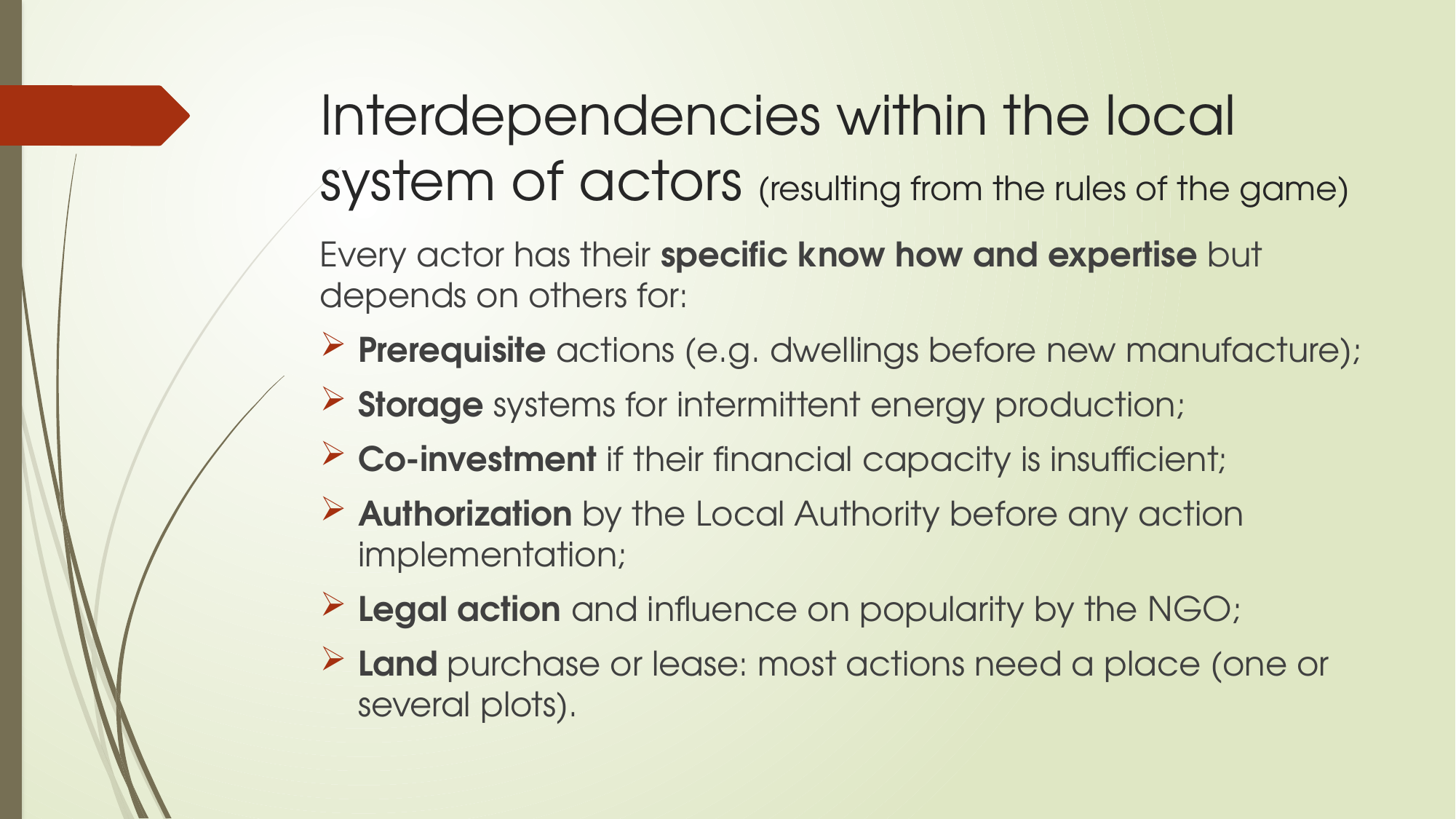

# Interdependencies within the local system of actors (resulting from the rules of the game)
Every actor has their specific know how and expertise but depends on others for:
Prerequisite actions (e.g. dwellings before new manufacture);
Storage systems for intermittent energy production;
Co-investment if their financial capacity is insufficient;
Authorization by the Local Authority before any action implementation;
Legal action and influence on popularity by the NGO;
Land purchase or lease: most actions need a place (one or several plots).